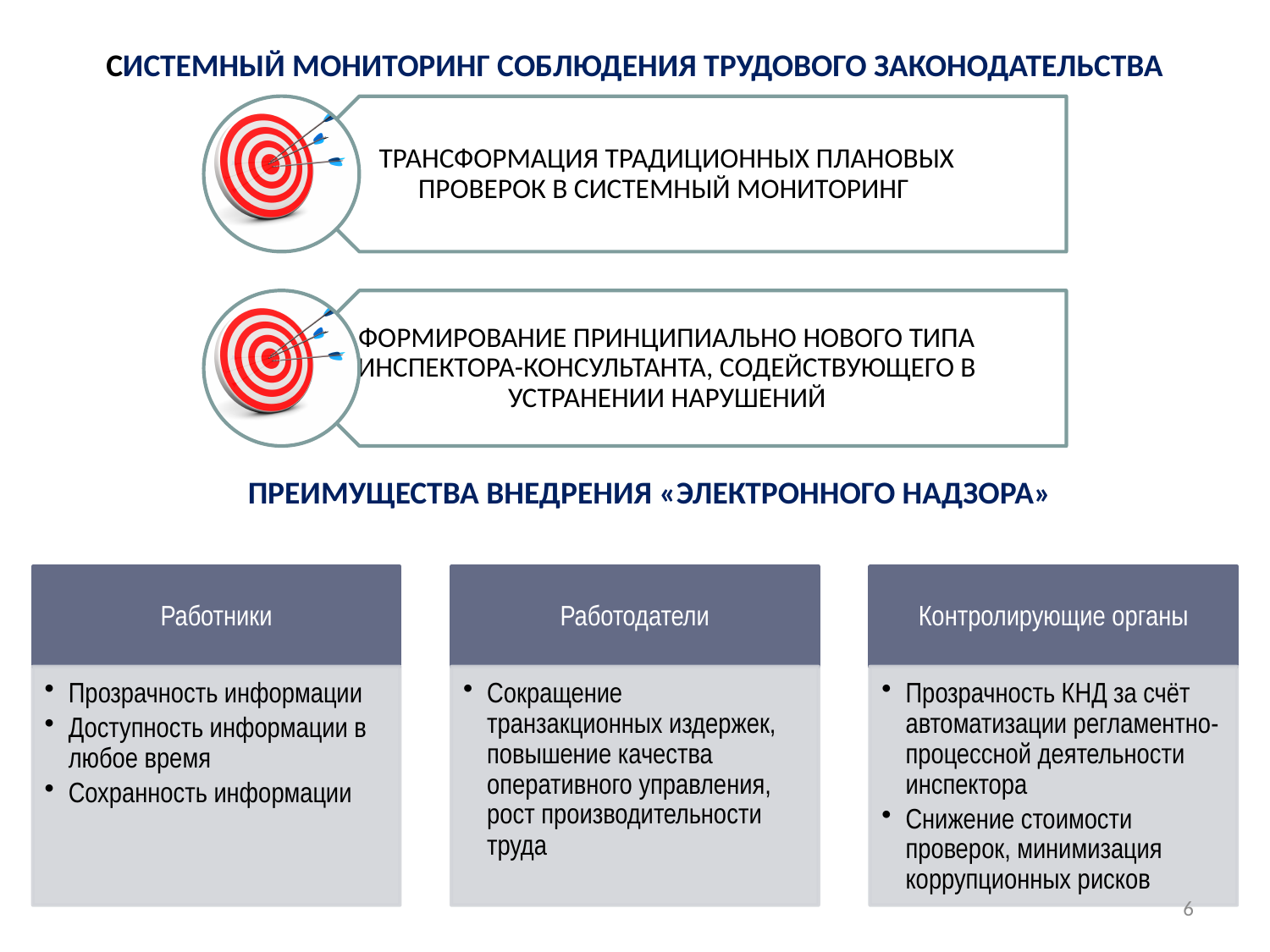

СИСТЕМНЫЙ МОНИТОРИНГ СОБЛЮДЕНИЯ ТРУДОВОГО ЗАКОНОДАТЕЛЬСТВА
ТРАНСФОРМАЦИЯ ТРАДИЦИОННЫХ ПЛАНОВЫХ ПРОВЕРОК В СИСТЕМНЫЙ МОНИТОРИНГ
ФОРМИРОВАНИЕ ПРИНЦИПИАЛЬНО НОВОГО ТИПА ИНСПЕКТОРА-КОНСУЛЬТАНТА, СОДЕЙСТВУЮЩЕГО В УСТРАНЕНИИ НАРУШЕНИЙ
 ПРЕИМУЩЕСТВА ВНЕДРЕНИЯ «ЭЛЕКТРОННОГО НАДЗОРА»
Работники
Прозрачность информации
Доступность информации в любое время
Сохранность информации
Работодатели
Сокращение транзакционных издержек, повышение качества оперативного управления, рост производительности труда
Контролирующие органы
Прозрачность КНД за счёт автоматизации регламентно-процессной деятельности инспектора
Снижение стоимости проверок, минимизация коррупционных рисков
6